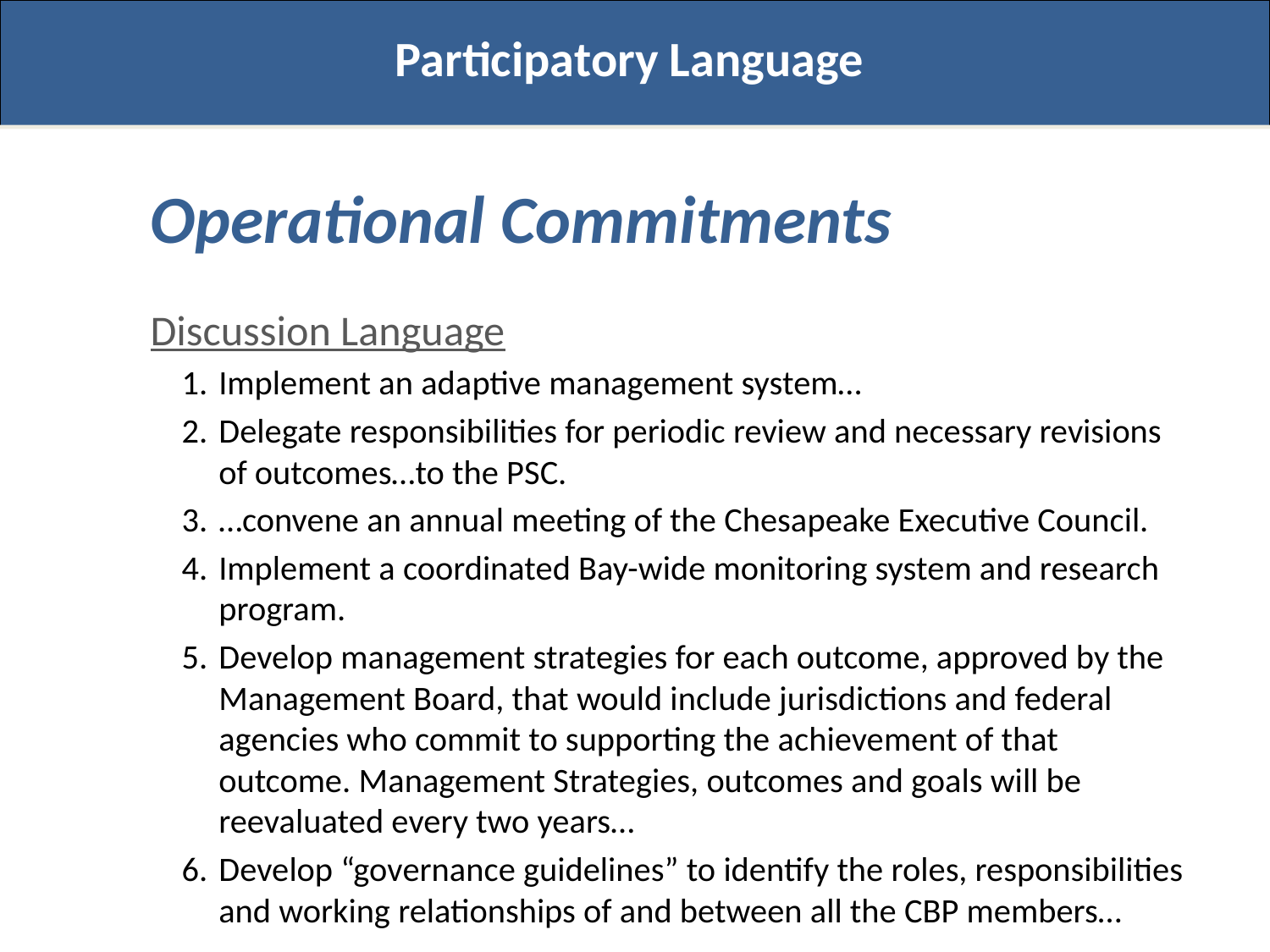

Participatory Language
Operational Commitments

Discussion Language
Implement an adaptive management system…
Delegate responsibilities for periodic review and necessary revisions of outcomes…to the PSC.
…convene an annual meeting of the Chesapeake Executive Council.
Implement a coordinated Bay-wide monitoring system and research program.
Develop management strategies for each outcome, approved by the Management Board, that would include jurisdictions and federal agencies who commit to supporting the achievement of that outcome. Management Strategies, outcomes and goals will be reevaluated every two years…
Develop “governance guidelines” to identify the roles, responsibilities and working relationships of and between all the CBP members…